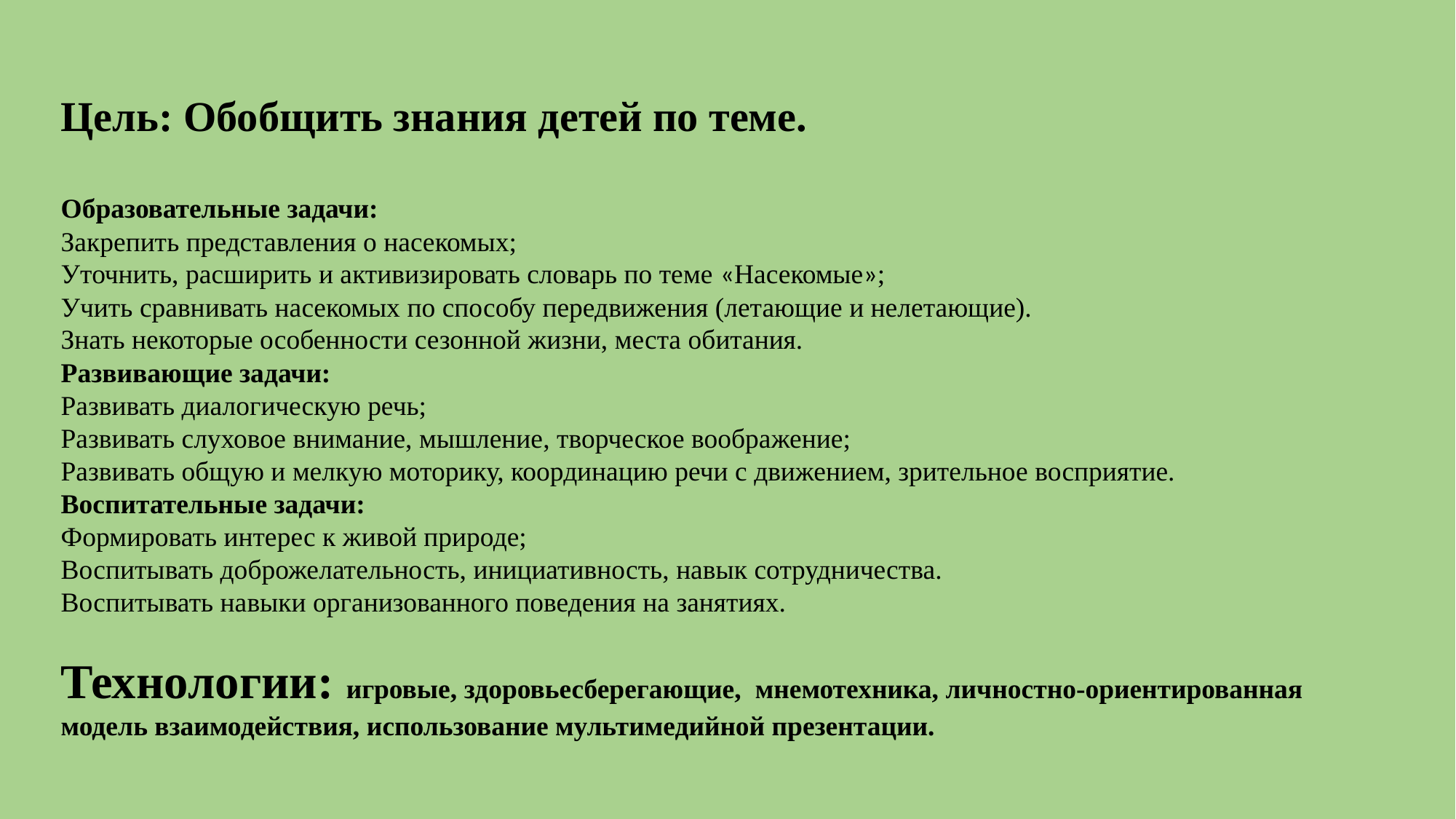

Цель: Обобщить знания детей по теме.

Образовательные задачи:
Закрепить представления о насекомых;
Уточнить, расширить и активизировать словарь по теме «Насекомые»;
Учить сравнивать насекомых по способу передвижения (летающие и нелетающие).
Знать некоторые особенности сезонной жизни, места обитания.
Развивающие задачи:
Развивать диалогическую речь;
Развивать слуховое внимание, мышление, творческое воображение;
Развивать общую и мелкую моторику, координацию речи с движением, зрительное восприятие.
Воспитательные задачи:
Формировать интерес к живой природе;
Воспитывать доброжелательность, инициативность, навык сотрудничества.
Воспитывать навыки организованного поведения на занятиях.

Технологии: игровые, здоровьесберегающие,  мнемотехника, личностно-ориентированная модель взаимодействия, использование мультимедийной презентации.